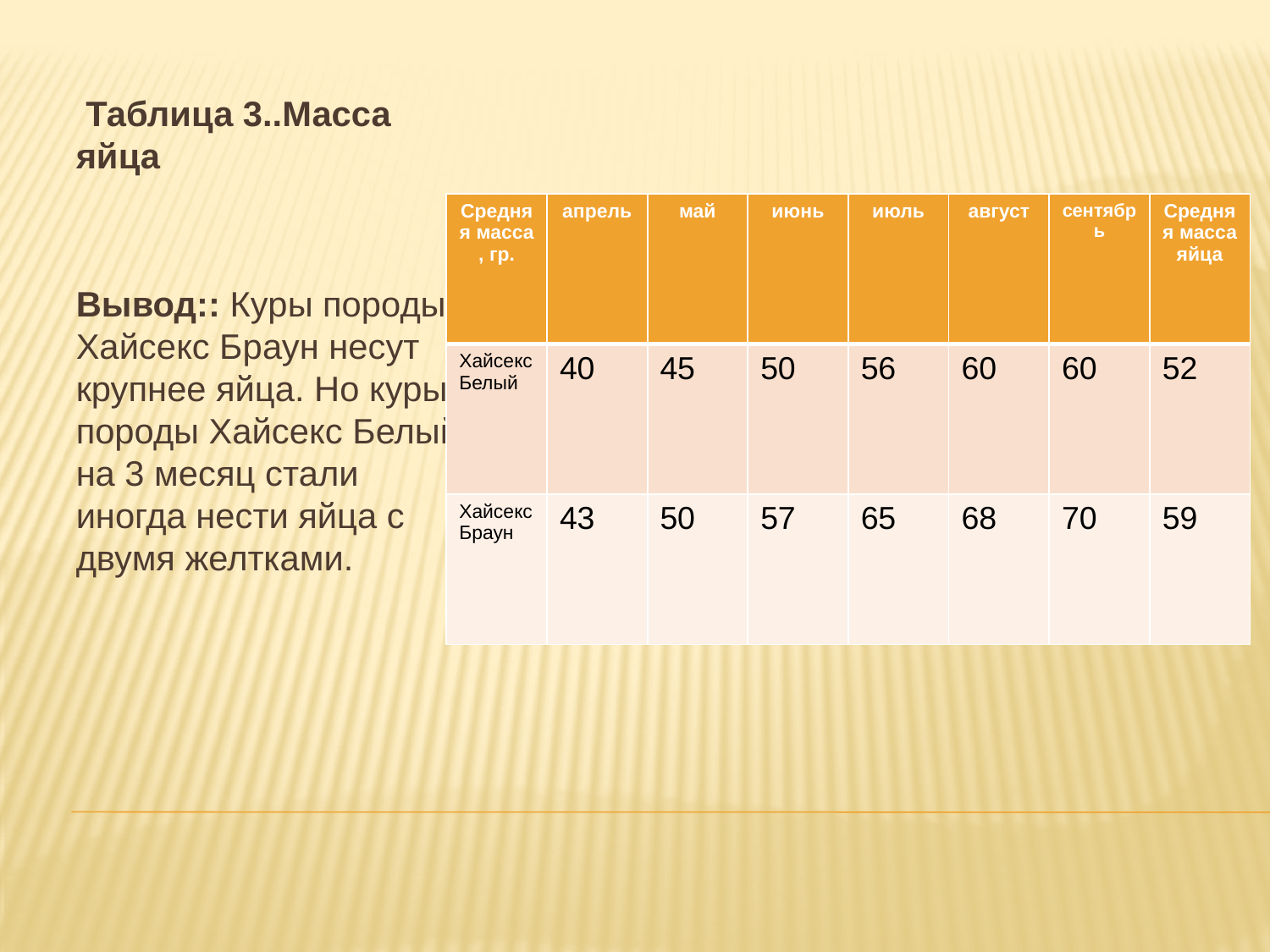

|  |  |
| --- | --- |
|  |  |
|  |  |
|  |  |
|  |  |
|  |  |
|  |  |
|  |  |
|  |  |
|  |  |
|  |  |
|  |  |
|  |  |
|  |  |
|  |  |
|  |  |
|  |  |
 Таблица 3..Масса яйца

Вывод:: Куры породы Хайсекс Браун несут крупнее яйца. Но куры  породы Хайсекс Белый на 3 месяц стали иногда нести яйца с двумя желтками.

| Средняя масса , гр. | апрель | май | июнь | июль | август | сентябрь | Средняя масса яйца |
| --- | --- | --- | --- | --- | --- | --- | --- |
| Хайсекс Белый | 40 | 45 | 50 | 56 | 60 | 60 | 52 |
| Хайсекс Браун | 43 | 50 | 57 | 65 | 68 | 70 | 59 |
#